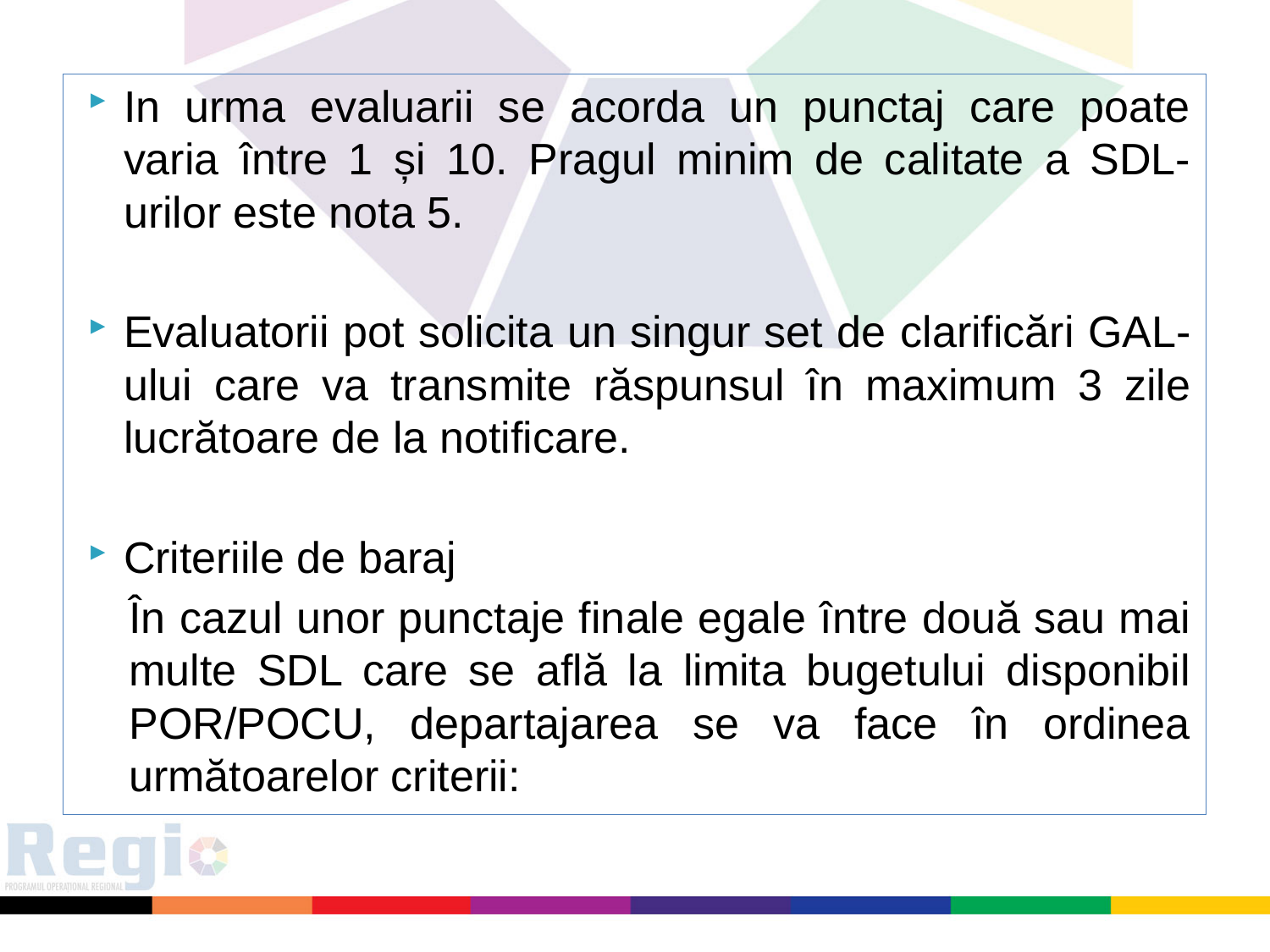

In urma evaluarii se acorda un punctaj care poate varia între 1 și 10. Pragul minim de calitate a SDL-urilor este nota 5.

Evaluatorii pot solicita un singur set de clarificări GAL-ului care va transmite răspunsul în maximum 3 zile lucrătoare de la notificare.

Criteriile de baraj
În cazul unor punctaje finale egale între două sau mai multe SDL care se află la limita bugetului disponibil POR/POCU, departajarea se va face în ordinea următoarelor criterii: